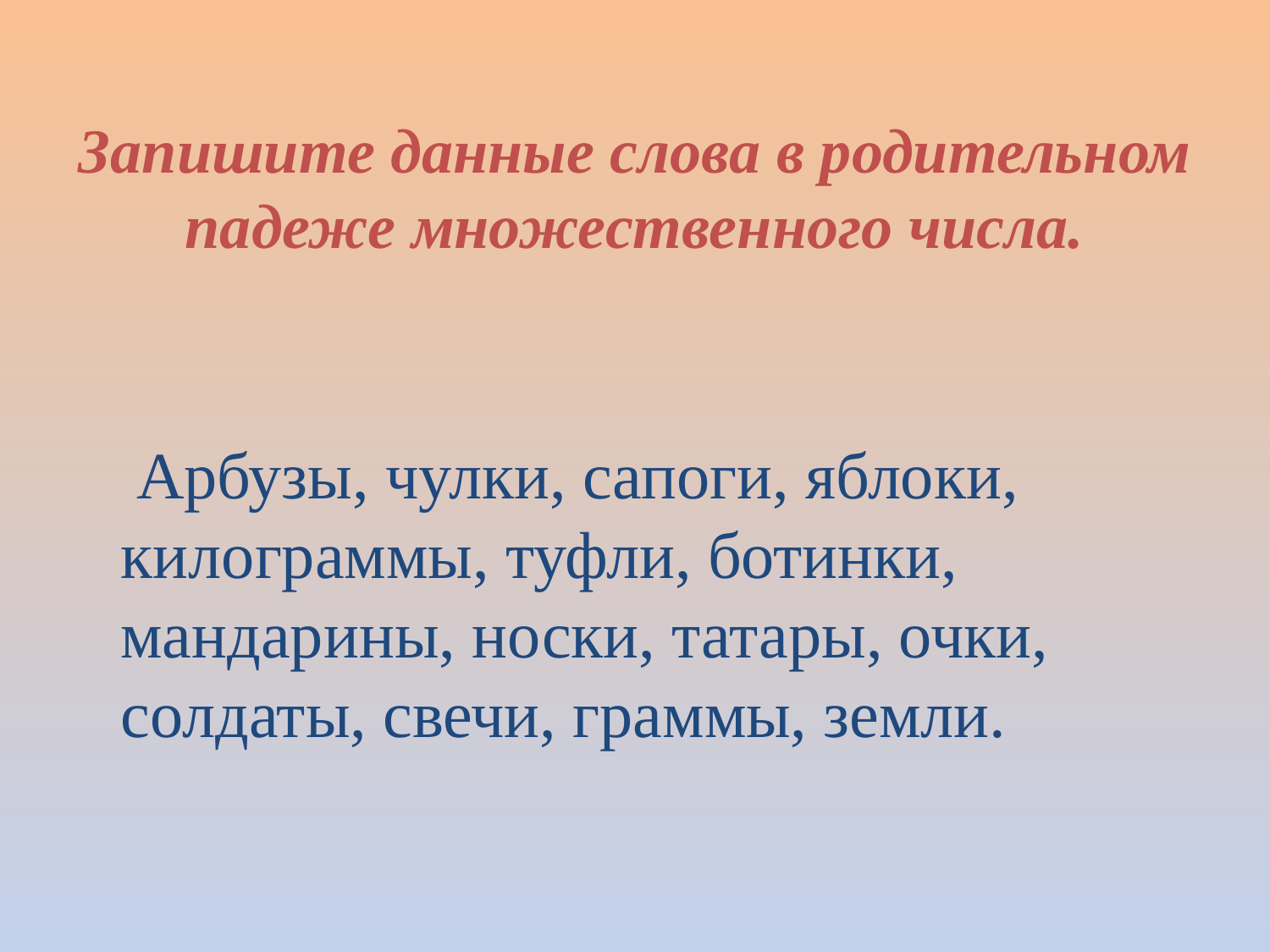

# Запишите данные слова в родительном падеже множественного числа.
     Арбузы, чулки, сапоги, яблоки, килограммы, туфли, ботинки, мандарины, носки, татары, очки, солдаты, свечи, граммы, земли.